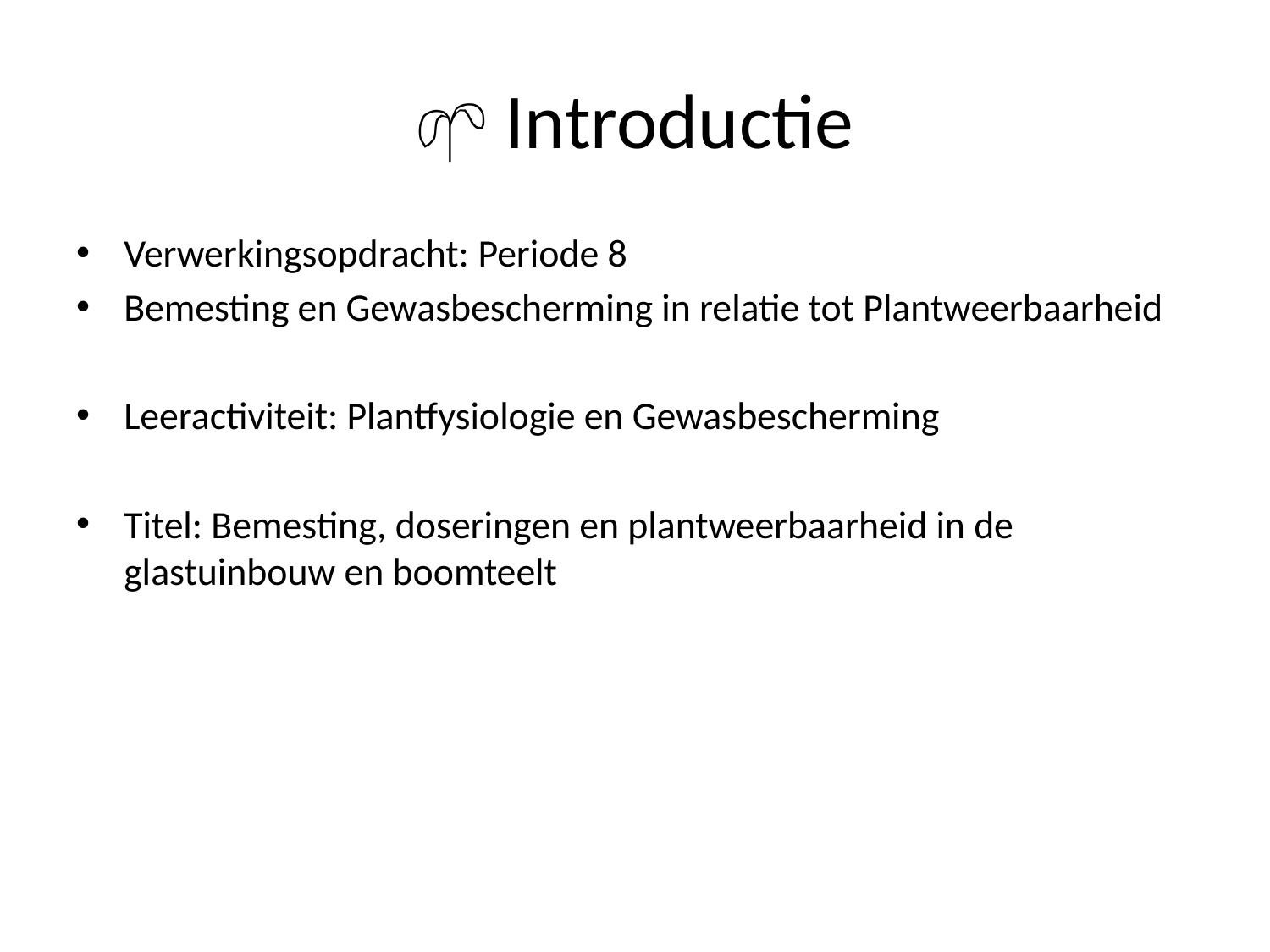

# 🌱 Introductie
Verwerkingsopdracht: Periode 8
Bemesting en Gewasbescherming in relatie tot Plantweerbaarheid

Leeractiviteit: Plantfysiologie en Gewasbescherming

Titel: Bemesting, doseringen en plantweerbaarheid in de glastuinbouw en boomteelt